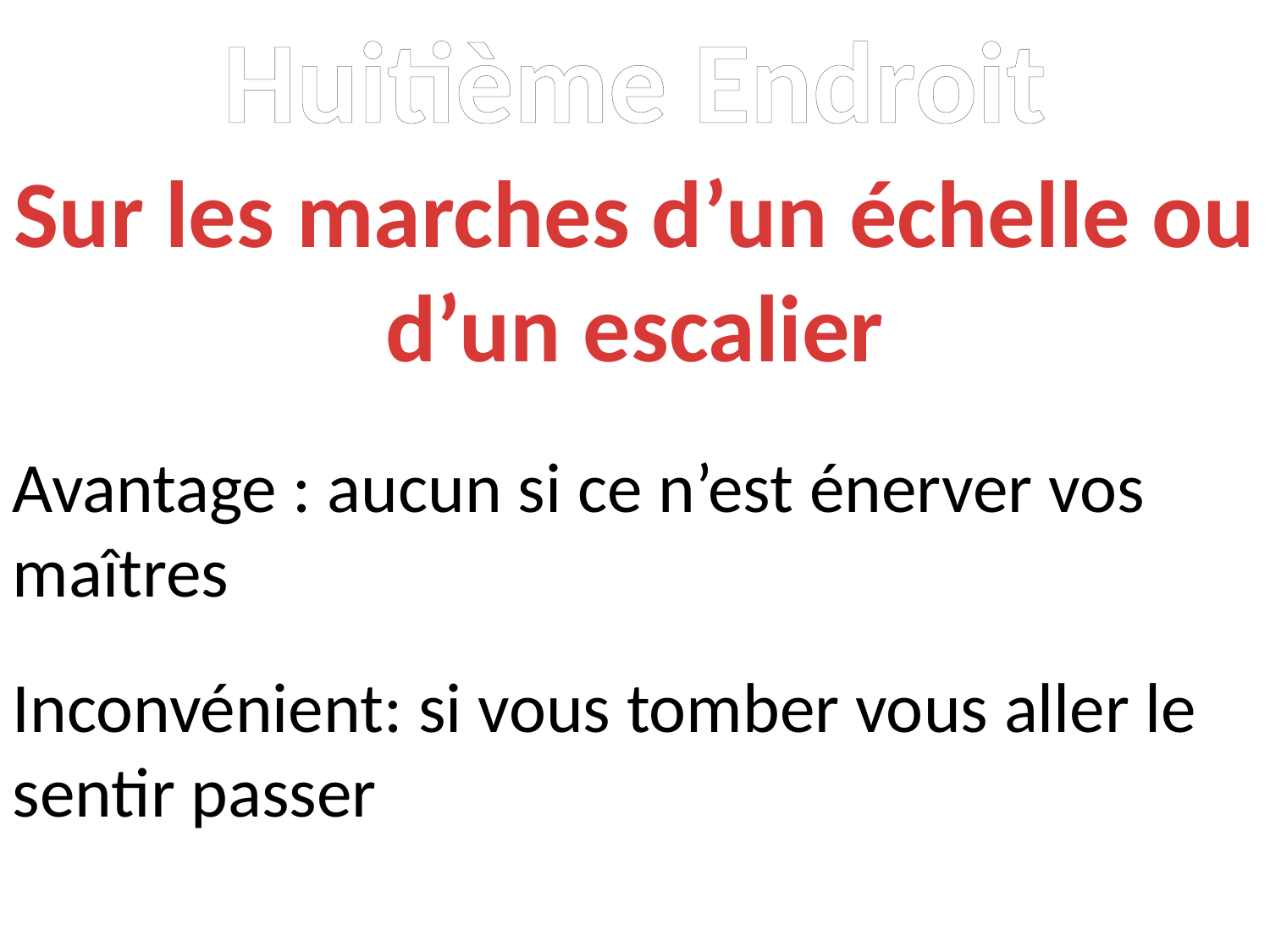

Huitième Endroit
Sur les marches d’un échelle ou d’un escalier
Avantage : aucun si ce n’est énerver vos maîtres
Inconvénient: si vous tomber vous aller le sentir passer